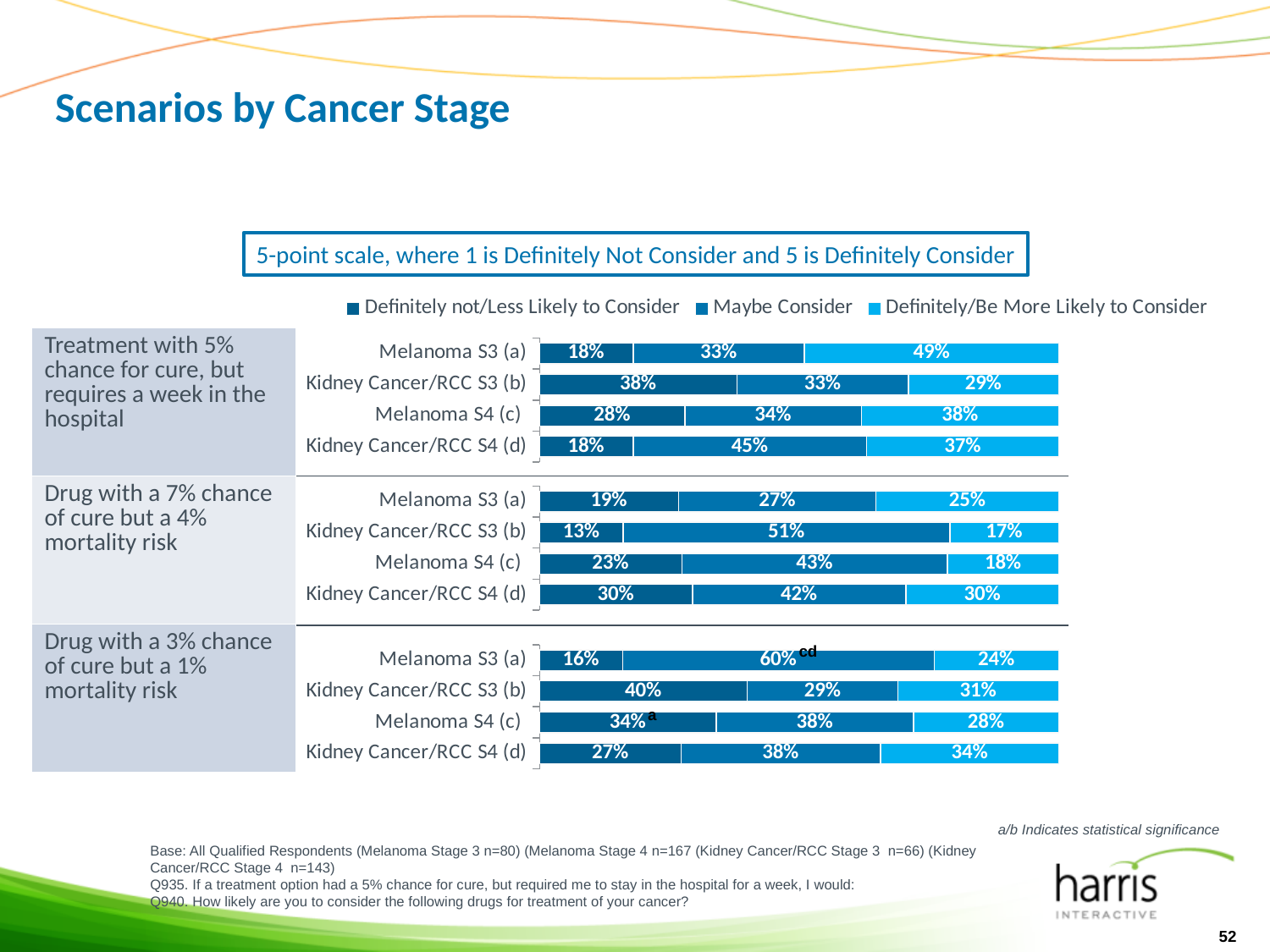

# Scenarios by Cancer Stage
5-point scale, where 1 is Definitely Not Consider and 5 is Definitely Consider

### Chart

| Category | Definitely not/Less Likely to Consider | Maybe Consider | Definitely/Be More Likely to Consider |
|---|---|---|---|
| Kidney Cancer/RCC S4 (d) | 0.18000000000000024 | 0.45 | 0.3700000000000004 |
| Melanoma S4 (c)  | 0.2800000000000001 | 0.34 | 0.3800000000000006 |
| Kidney Cancer/RCC S3 (b) | 0.3800000000000006 | 0.33000000000000074 | 0.2900000000000003 |
| Melanoma S3 (a) | 0.18000000000000024 | 0.33000000000000074 | 0.4900000000000003 |
| Treatment with 5% chance for cure, but requires a week in the hospital |
| --- |
| Drug with a 7% chance of cure but a 4% mortality risk |
| Drug with a 3% chance of cure but a 1% mortality risk |

### Chart

| Category | Definitely not/Less Likely to Consider | Maybe Consider | Definitely/Be More Likely to Consider |
|---|---|---|---|
| Kidney Cancer/RCC S4 (d) | 0.3000000000000003 | 0.4200000000000003 | 0.3000000000000003 |
| Melanoma S4 (c)  | 0.23 | 0.4300000000000004 | 0.18000000000000024 |
| Kidney Cancer/RCC S3 (b) | 0.13 | 0.51 | 0.17 |
| Melanoma S3 (a) | 0.19 | 0.27 | 0.25 |

### Chart

| Category | Definitely not/Less Likely to Consider | Maybe Consider | Definitely/Be More Likely to Consider |
|---|---|---|---|
| Kidney Cancer/RCC S4 (d) | 0.27 | 0.3800000000000006 | 0.34 |
| Melanoma S4 (c)  | 0.34 | 0.3800000000000006 | 0.2800000000000001 |
| Kidney Cancer/RCC S3 (b) | 0.4 | 0.2900000000000003 | 0.31000000000000055 |
| Melanoma S3 (a) | 0.16 | 0.6000000000000006 | 0.2400000000000002 |
cd
a
a/b Indicates statistical significance
Base: All Qualified Respondents (Melanoma Stage 3 n=80) (Melanoma Stage 4 n=167 (Kidney Cancer/RCC Stage 3  n=66) (Kidney Cancer/RCC Stage 4  n=143)
Q935. If a treatment option had a 5% chance for cure, but required me to stay in the hospital for a week, I would:
Q940. How likely are you to consider the following drugs for treatment of your cancer?
52